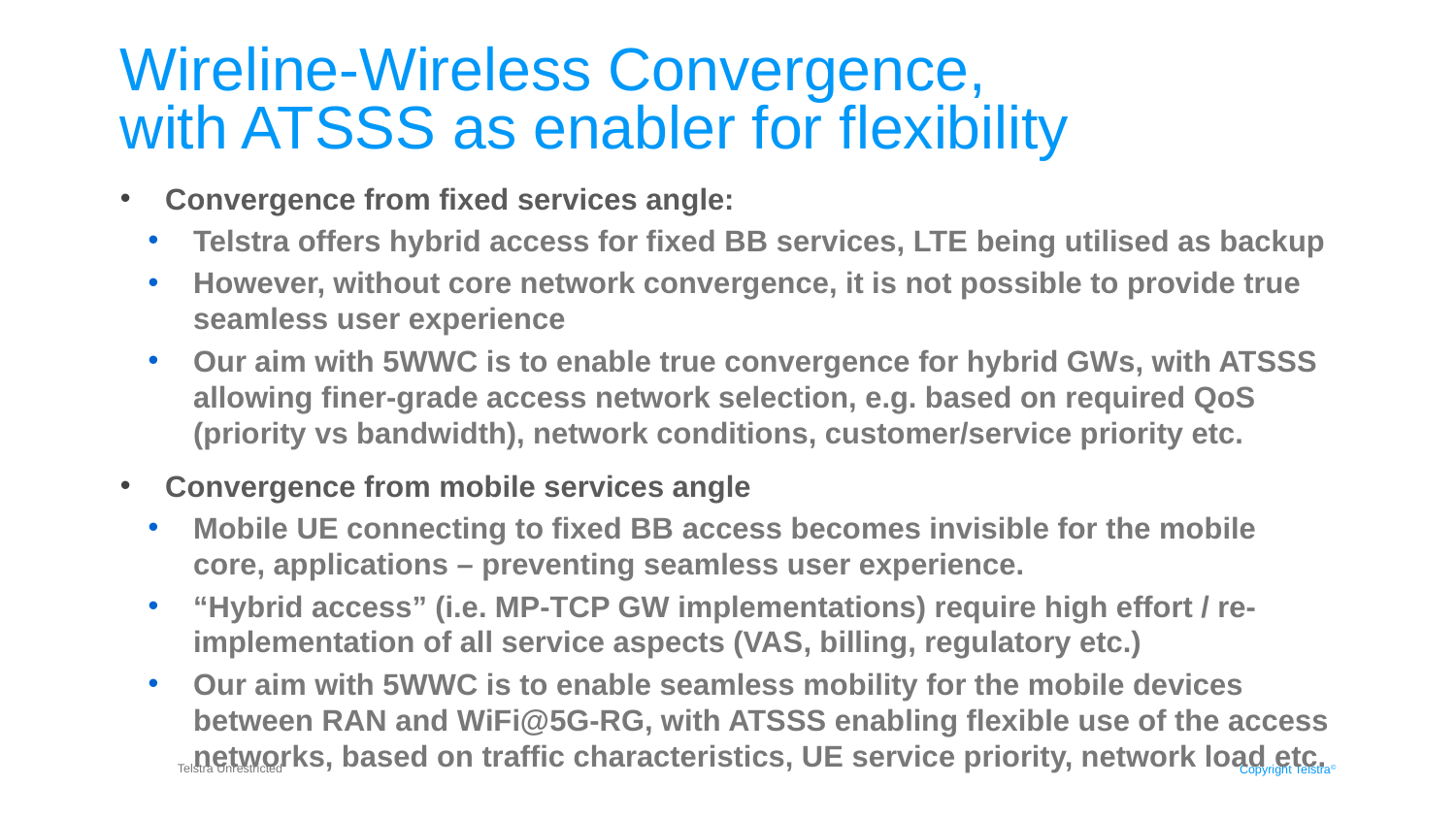

# Wireline-Wireless Convergence, with ATSSS as enabler for flexibility
Convergence from fixed services angle:
Telstra offers hybrid access for fixed BB services, LTE being utilised as backup
However, without core network convergence, it is not possible to provide true seamless user experience
Our aim with 5WWC is to enable true convergence for hybrid GWs, with ATSSS allowing finer-grade access network selection, e.g. based on required QoS (priority vs bandwidth), network conditions, customer/service priority etc.
Convergence from mobile services angle
Mobile UE connecting to fixed BB access becomes invisible for the mobile core, applications – preventing seamless user experience.
“Hybrid access” (i.e. MP-TCP GW implementations) require high effort / re-implementation of all service aspects (VAS, billing, regulatory etc.)
Our aim with 5WWC is to enable seamless mobility for the mobile devices between RAN and WiFi@5G-RG, with ATSSS enabling flexible use of the access networks, based on traffic characteristics, UE service priority, network load etc.